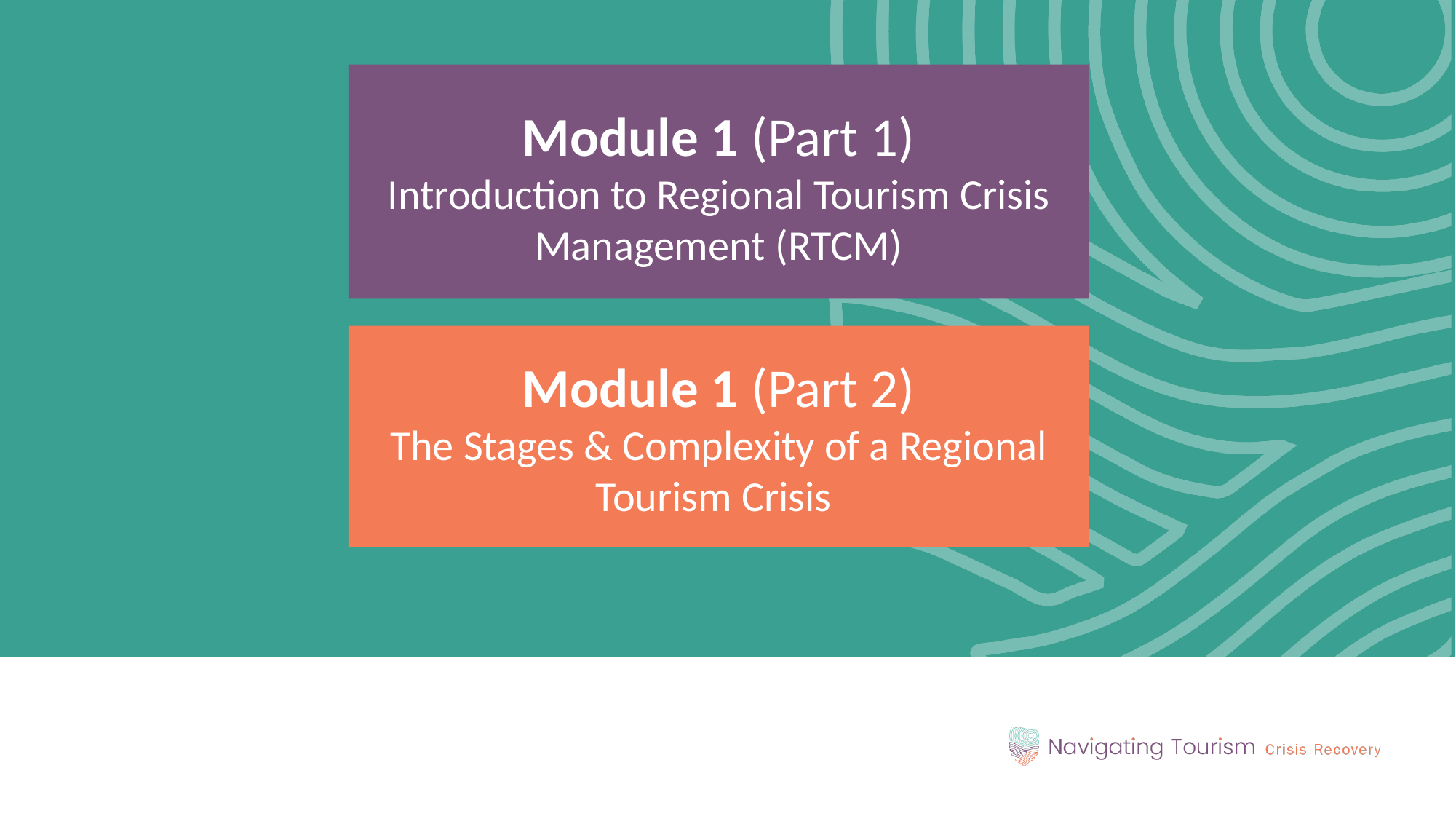

Module 1 (Part 1)
Introduction to Regional Tourism Crisis Management (RTCM)
Module 1 (Part 2)
The Stages & Complexity of a Regional Tourism Crisis